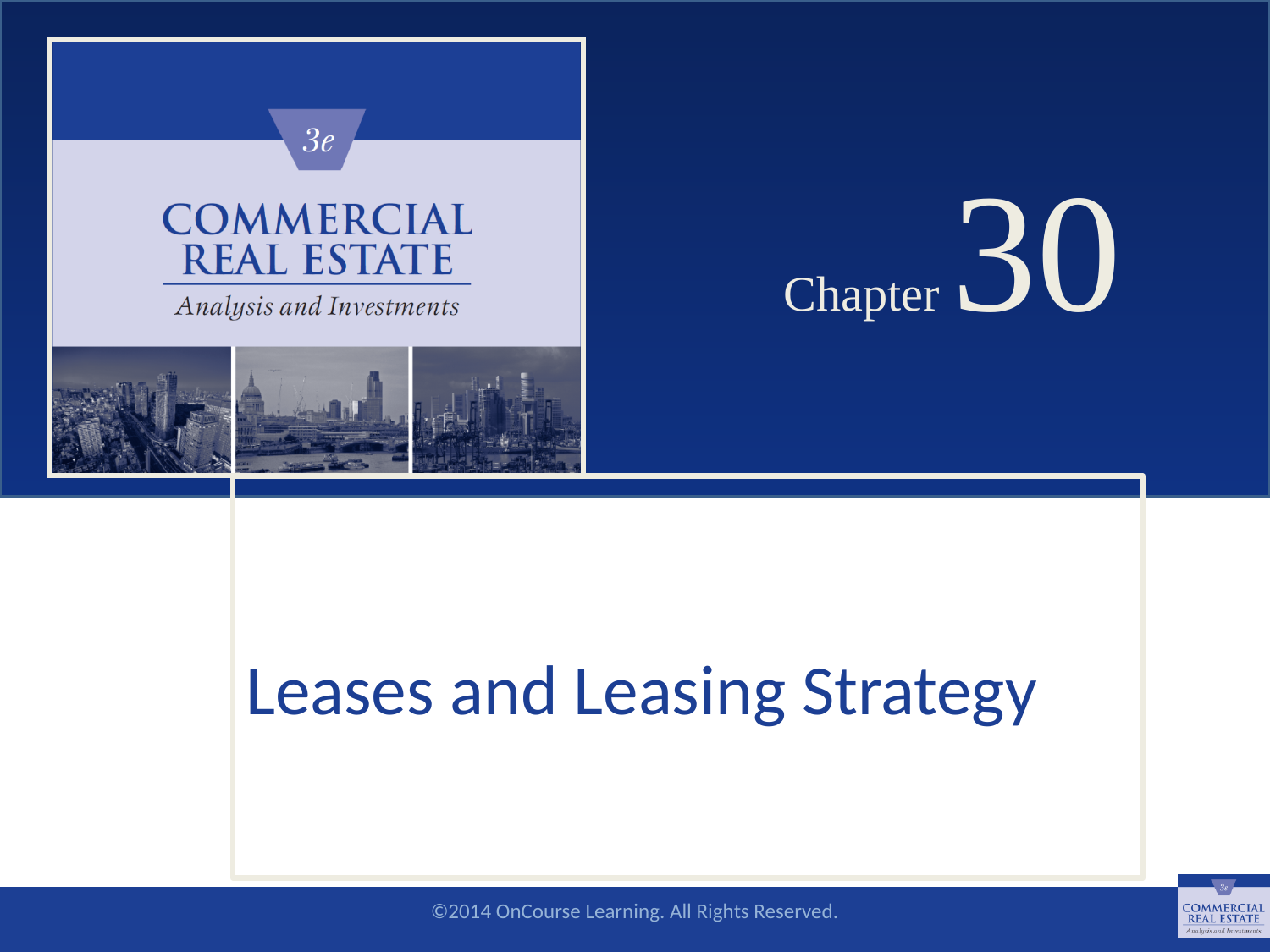

# Chapter 30
Leases and Leasing Strategy
SLIDE 1